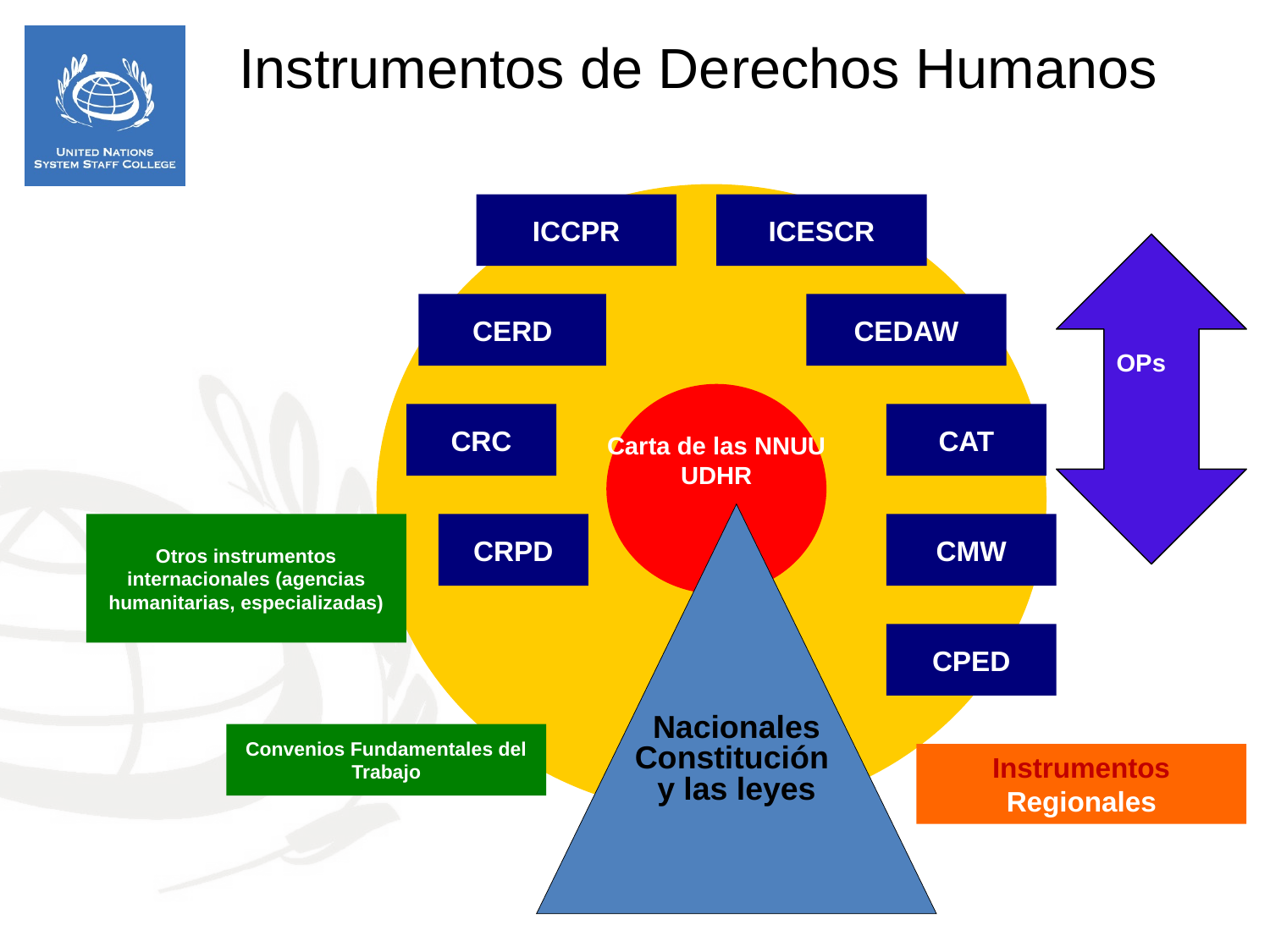

Instrumentos de Derechos Humanos

ICCPR

ICESCR

OPs

CERD

CEDAW

CRC

CAT

Carta de las NNUU
UDHR

Nacionales
Constitución
y las leyes

Otros instrumentos internacionales (agencias humanitarias, especializadas)

CRPD

CMW

CPED

Convenios Fundamentales del Trabajo

Instrumentos
Regionales